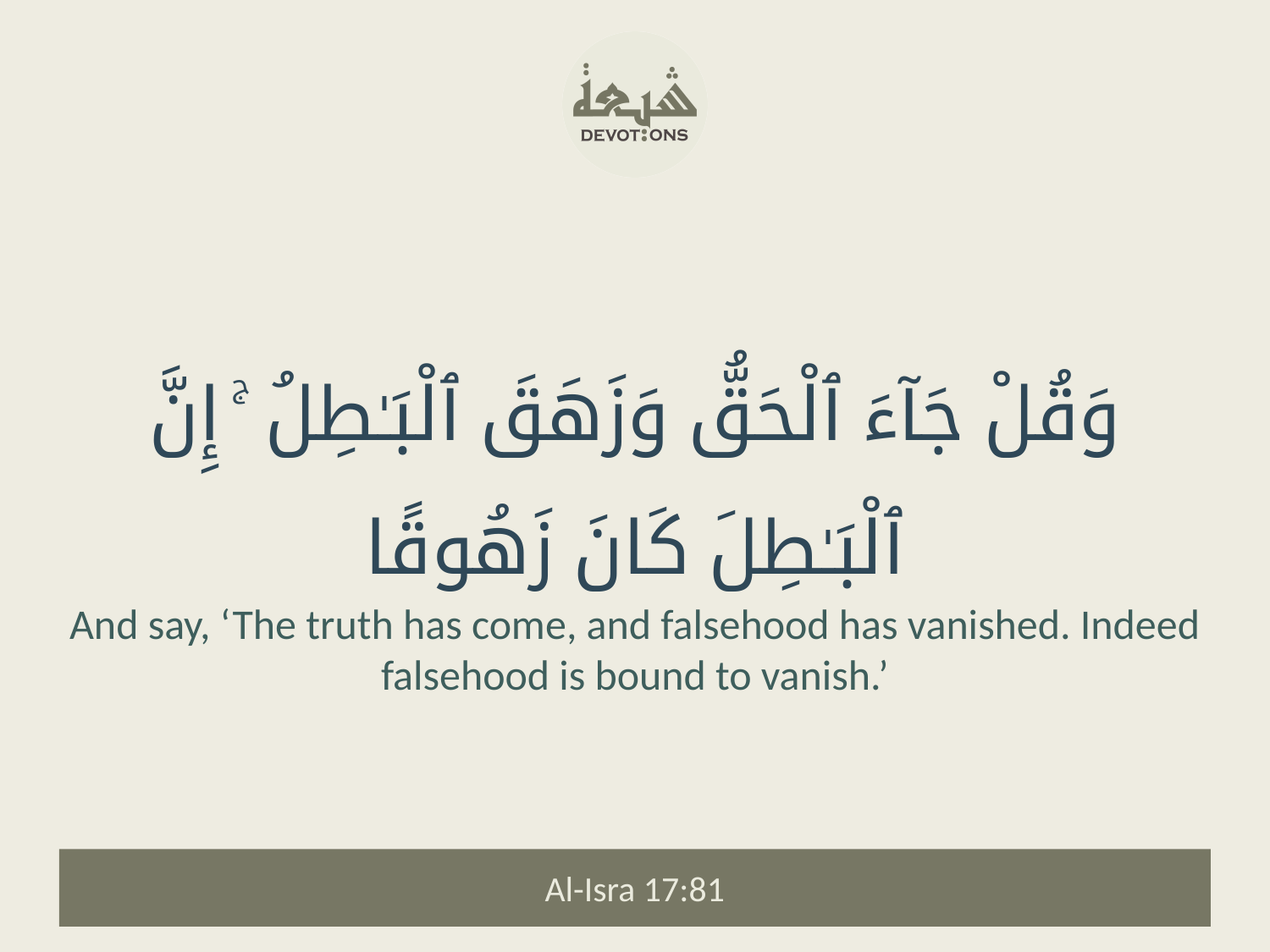

وَقُلْ جَآءَ ٱلْحَقُّ وَزَهَقَ ٱلْبَـٰطِلُ ۚ إِنَّ ٱلْبَـٰطِلَ كَانَ زَهُوقًا
And say, ‘The truth has come, and falsehood has vanished. Indeed falsehood is bound to vanish.’
Al-Isra 17:81